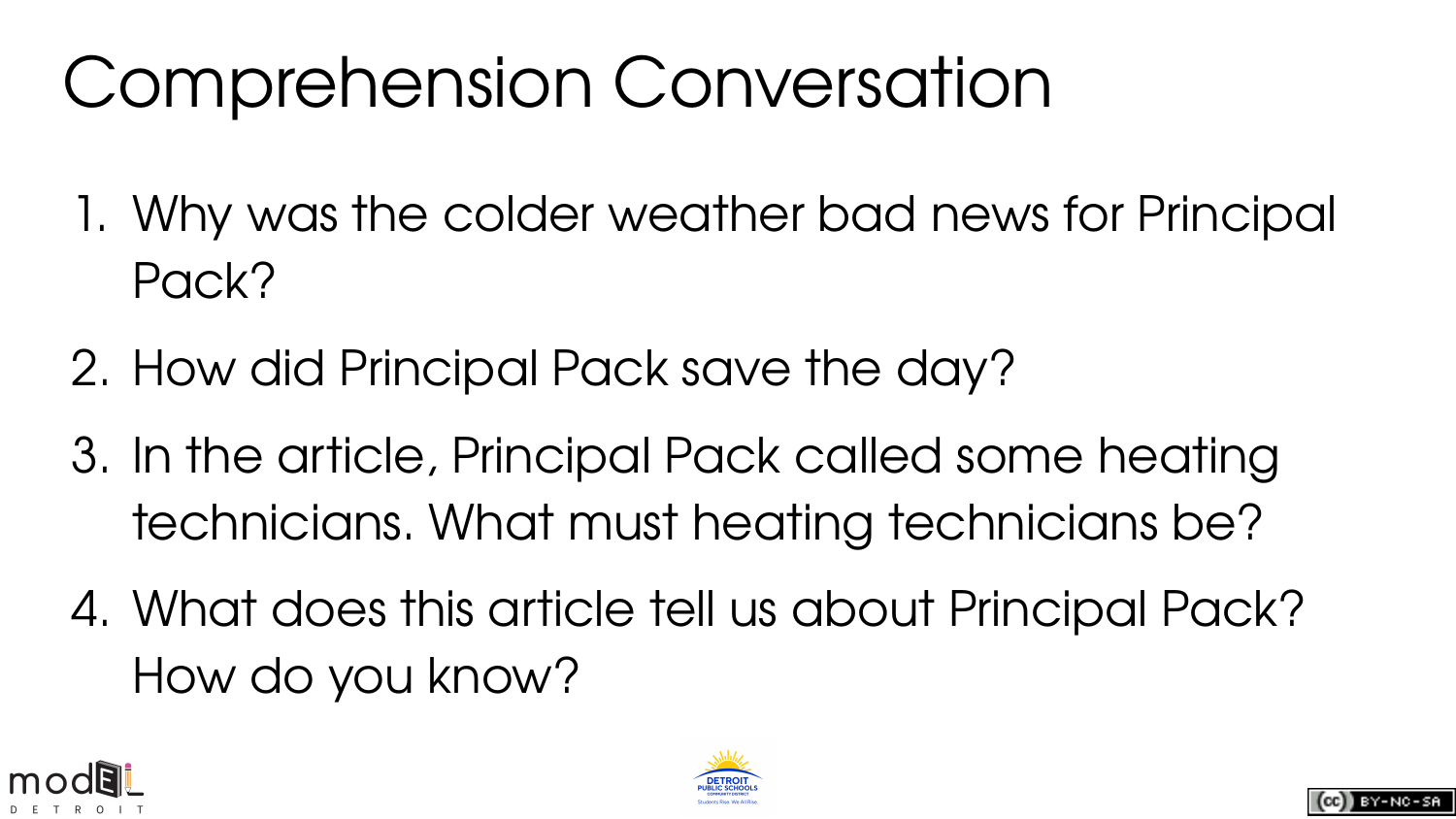

# Comprehension Conversation
Why was the colder weather bad news for Principal Pack?
How did Principal Pack save the day?
In the article, Principal Pack called some heating technicians. What must heating technicians be?
What does this article tell us about Principal Pack? How do you know?